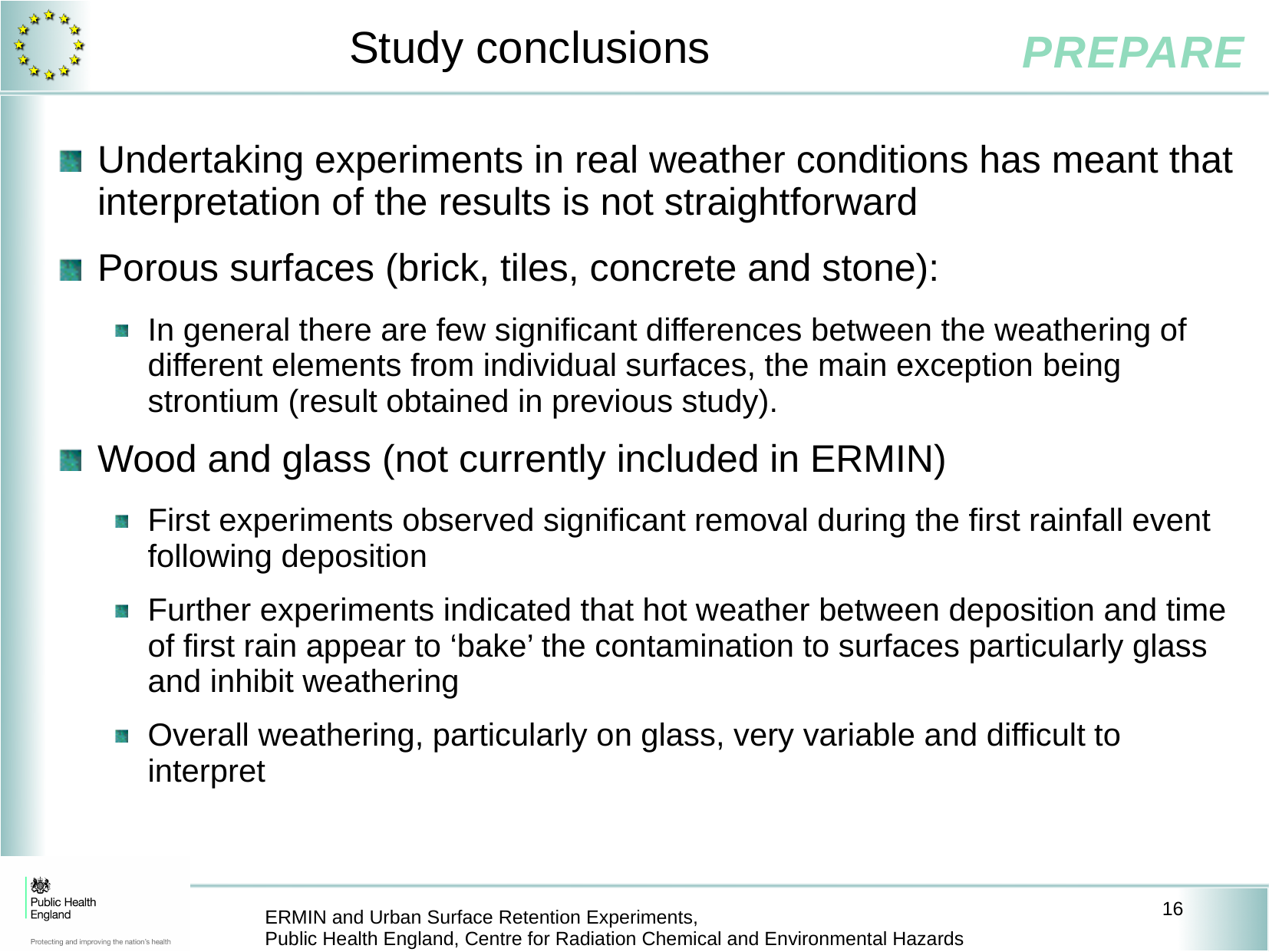

# Study conclusions
Undertaking experiments in real weather conditions has meant that interpretation of the results is not straightforward
Porous surfaces (brick, tiles, concrete and stone):
In general there are few significant differences between the weathering of different elements from individual surfaces, the main exception being strontium (result obtained in previous study).
Wood and glass (not currently included in ERMIN)
First experiments observed significant removal during the first rainfall event following deposition
Further experiments indicated that hot weather between deposition and time of first rain appear to ‘bake’ the contamination to surfaces particularly glass and inhibit weathering
Overall weathering, particularly on glass, very variable and difficult to interpret